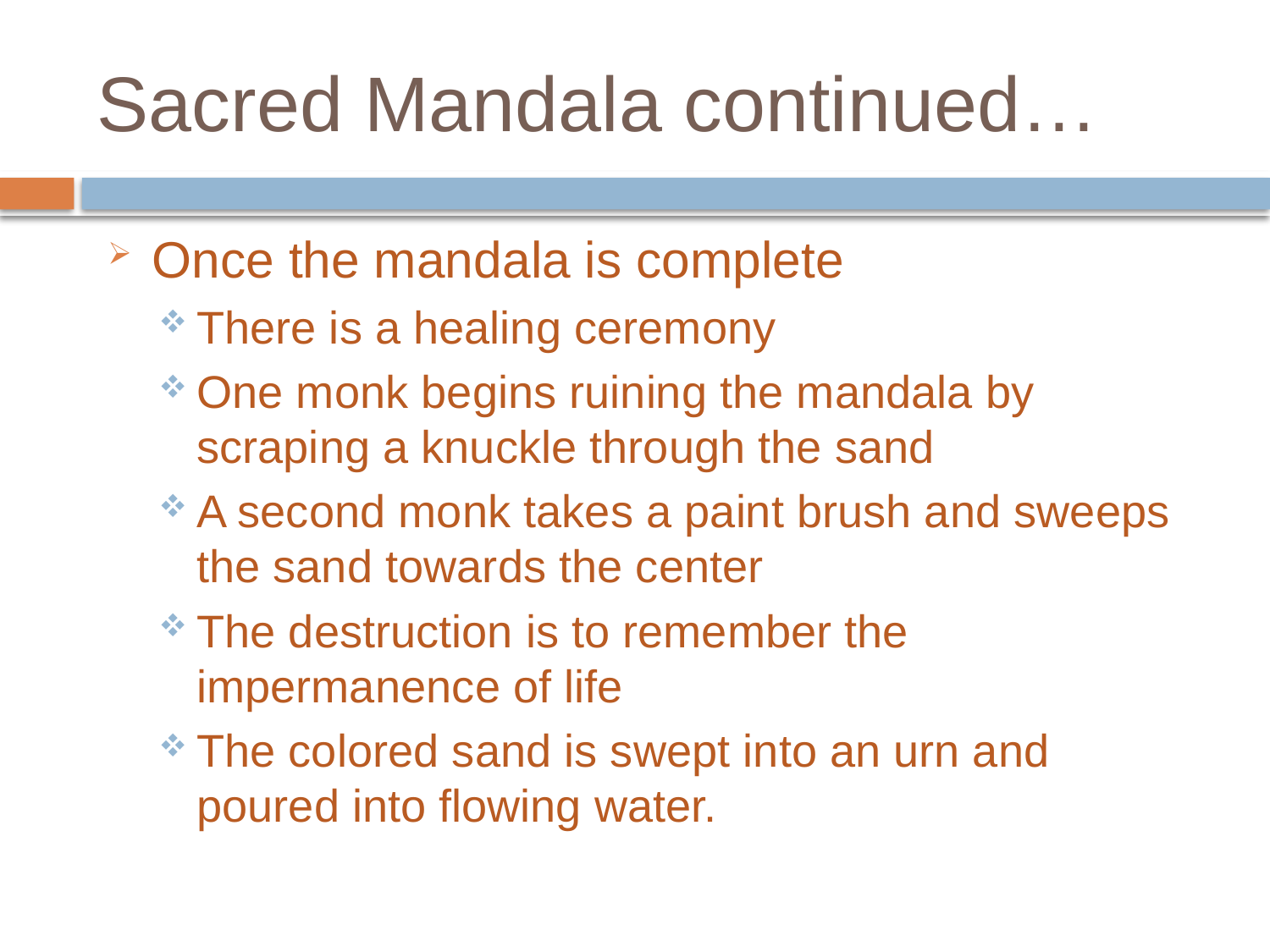

# Sacred Mandala continued…
Once the mandala is complete
There is a healing ceremony
One monk begins ruining the mandala by scraping a knuckle through the sand
A second monk takes a paint brush and sweeps the sand towards the center
The destruction is to remember the impermanence of life
The colored sand is swept into an urn and poured into flowing water.